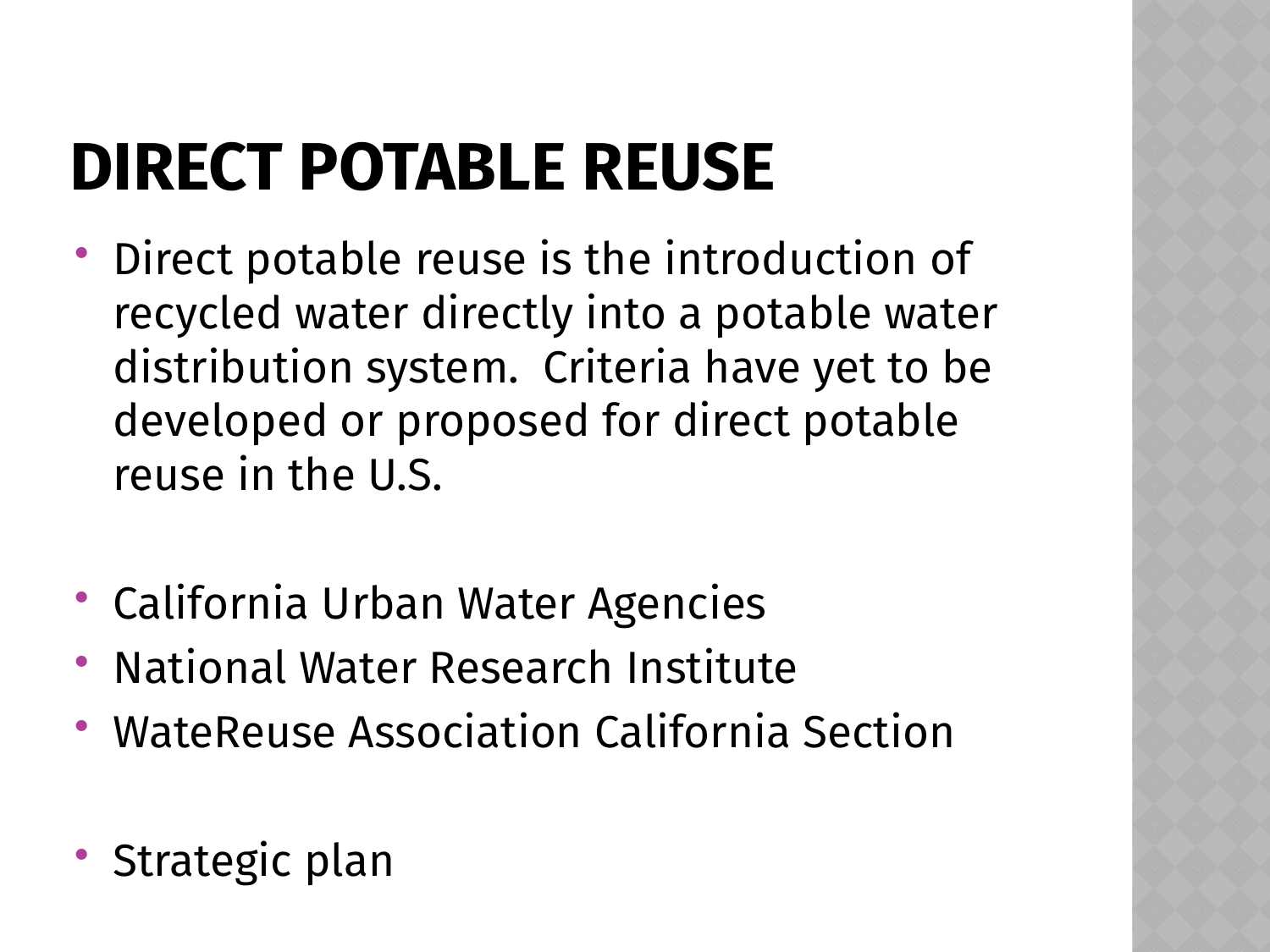

# Direct Potable Reuse
Direct potable reuse is the introduction of recycled water directly into a potable water distribution system.  Criteria have yet to be developed or proposed for direct potable reuse in the U.S.

California Urban Water Agencies
National Water Research Institute
WateReuse Association California Section

Strategic plan